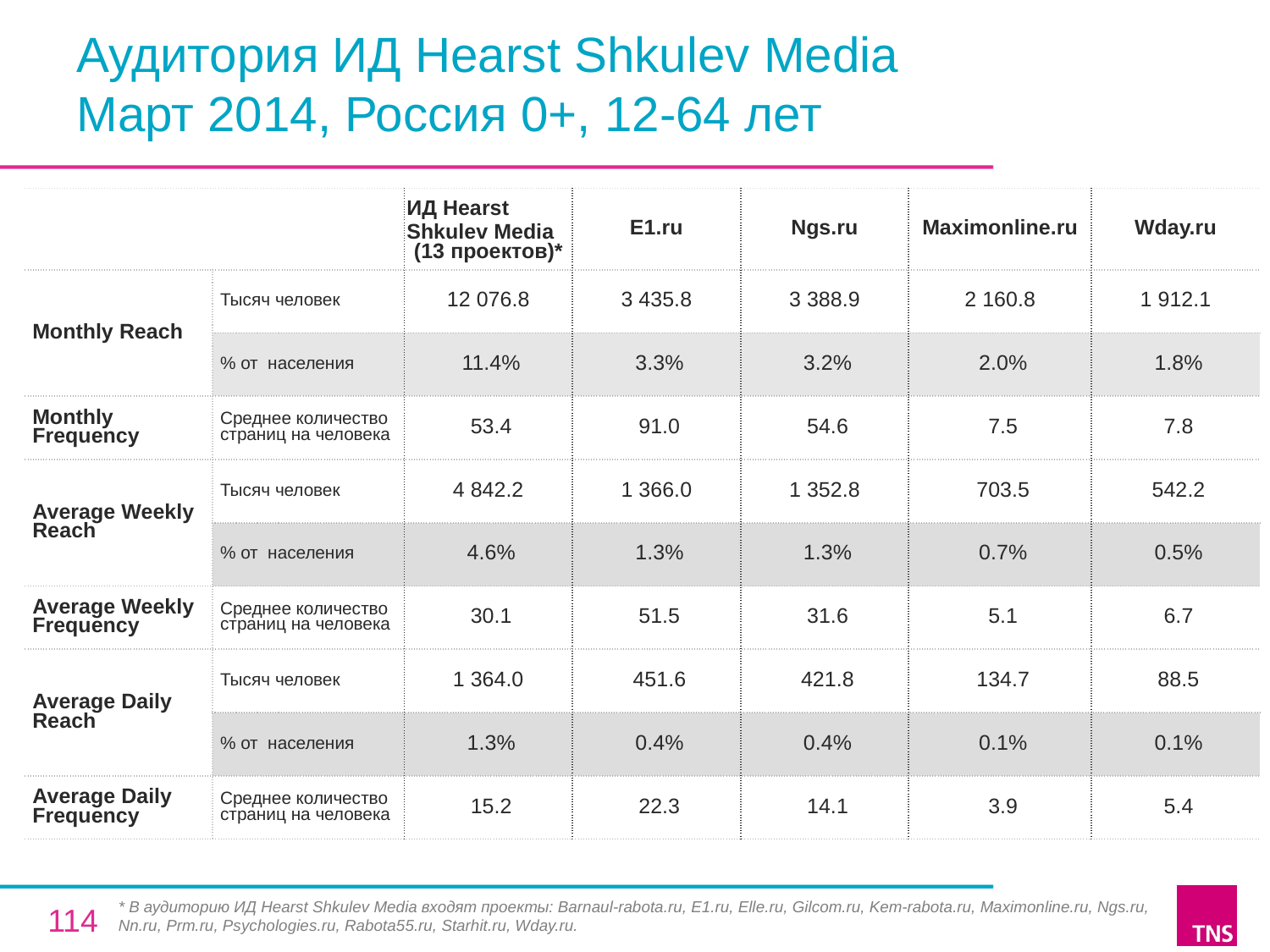

# Аудитория ИД Hearst Shkulev Media Март 2014, Россия 0+, 12-64 лет
|  |  | ИД Hearst Shkulev Media (13 проектов)\* | E1.ru | Ngs.ru | Maximonline.ru | Wday.ru |
| --- | --- | --- | --- | --- | --- | --- |
| Monthly Reach | Тысяч человек | 12 076.8 | 3 435.8 | 3 388.9 | 2 160.8 | 1 912.1 |
|  | % от населения | 11.4% | 3.3% | 3.2% | 2.0% | 1.8% |
| Monthly Frequency | Среднее количество страниц на человека | 53.4 | 91.0 | 54.6 | 7.5 | 7.8 |
| Average Weekly Reach | Тысяч человек | 4 842.2 | 1 366.0 | 1 352.8 | 703.5 | 542.2 |
|  | % от населения | 4.6% | 1.3% | 1.3% | 0.7% | 0.5% |
| Average Weekly Frequency | Среднее количество страниц на человека | 30.1 | 51.5 | 31.6 | 5.1 | 6.7 |
| Average Daily Reach | Тысяч человек | 1 364.0 | 451.6 | 421.8 | 134.7 | 88.5 |
|  | % от населения | 1.3% | 0.4% | 0.4% | 0.1% | 0.1% |
| Average Daily Frequency | Среднее количество страниц на человека | 15.2 | 22.3 | 14.1 | 3.9 | 5.4 |
* В аудиторию ИД Hearst Shkulev Media входят проекты: Barnaul-rabota.ru, E1.ru, Elle.ru, Gilcom.ru, Kem-rabota.ru, Maximonline.ru, Ngs.ru, Nn.ru, Prm.ru, Psychologies.ru, Rabota55.ru, Starhit.ru, Wday.ru.
114